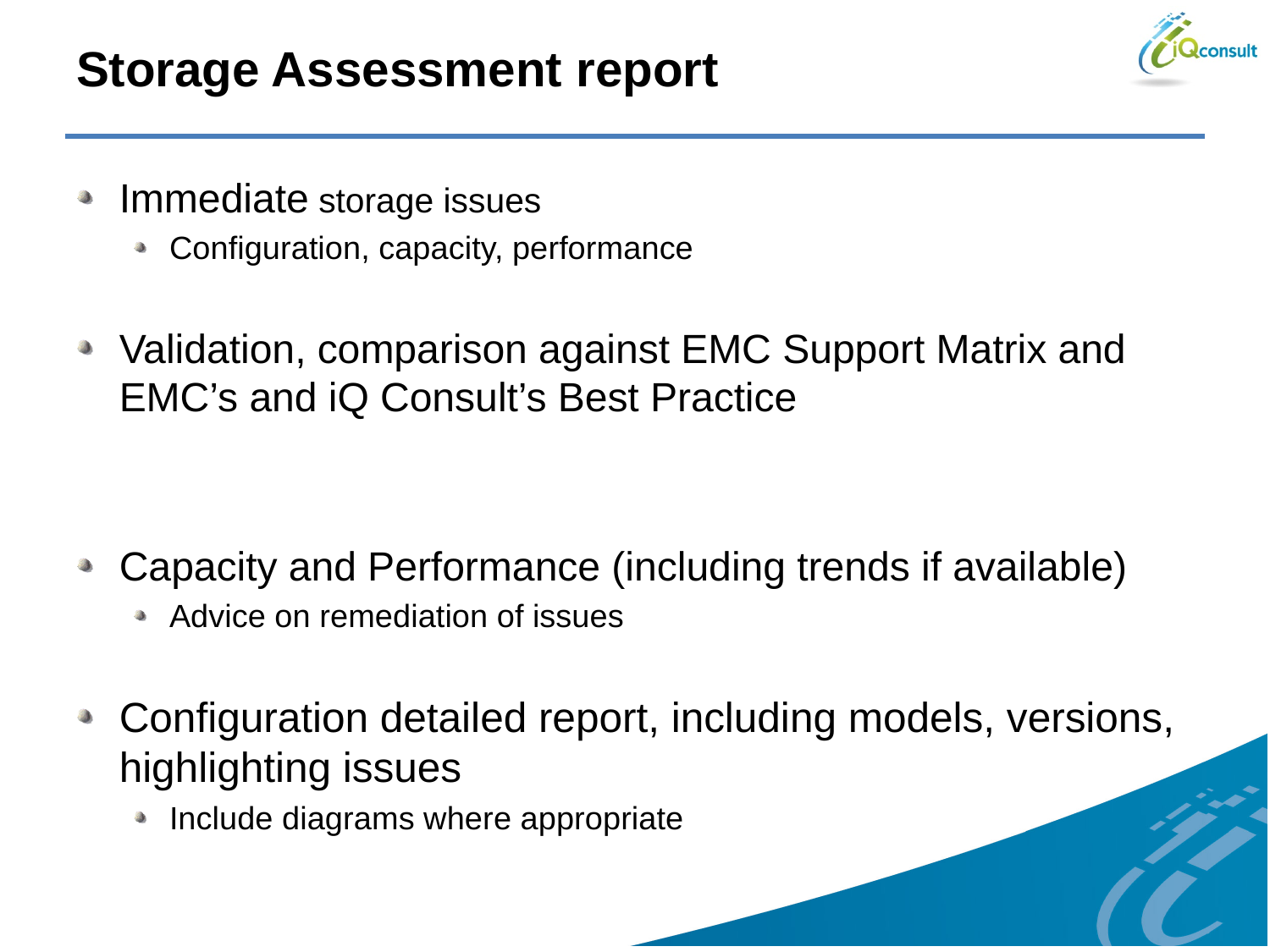

# Storage Assessment report
Immediate storage issues
Configuration, capacity, performance

Validation, comparison against EMC Support Matrix and EMC’s and iQ Consult’s Best Practice

Capacity and Performance (including trends if available)
Advice on remediation of issues

Configuration detailed report, including models, versions, highlighting issues
Include diagrams where appropriate